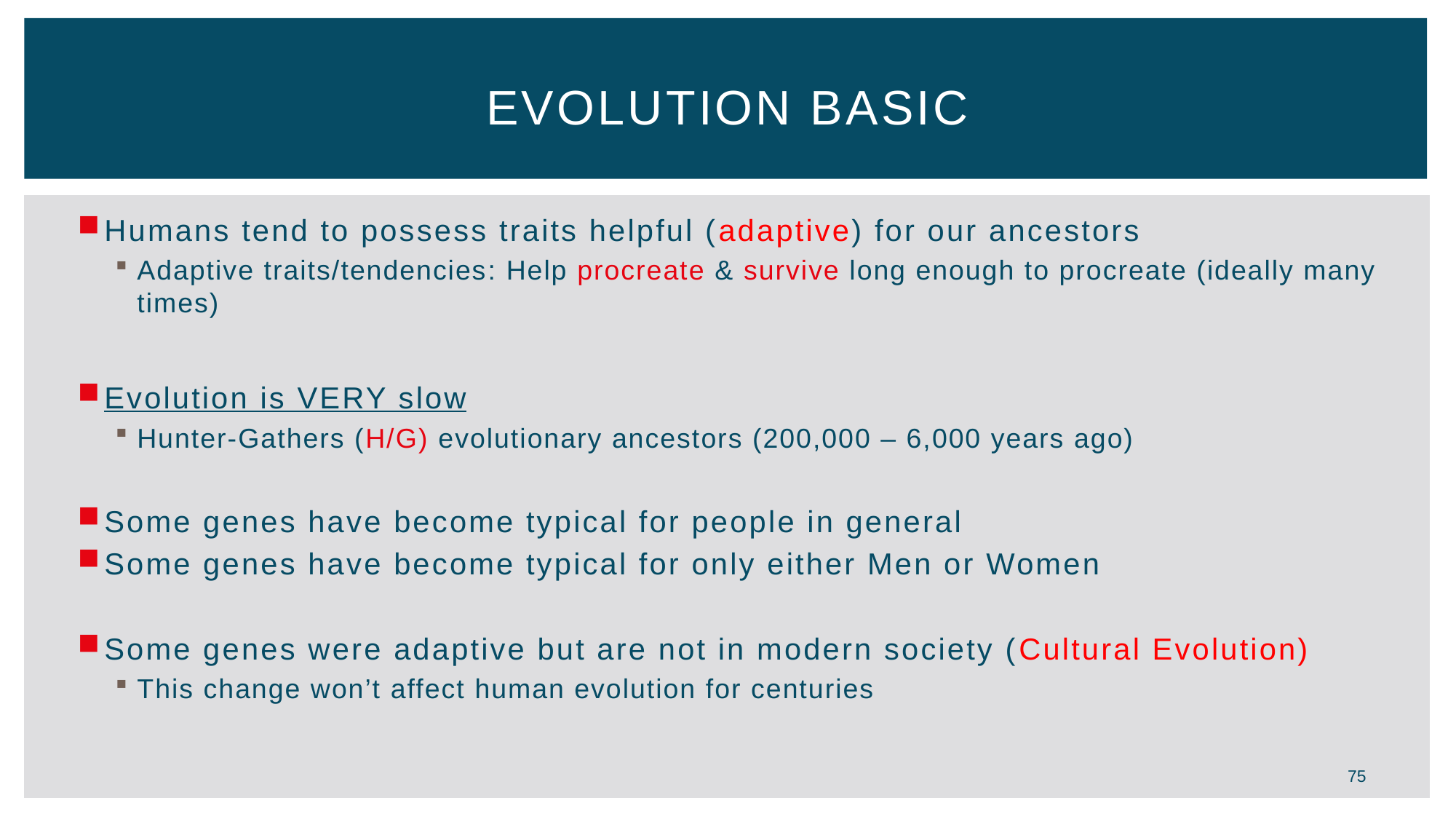

# Evolution Basic
Humans tend to possess traits helpful (adaptive) for our ancestors
Adaptive traits/tendencies: Help procreate & survive long enough to procreate (ideally many times)

Evolution is VERY slow
Hunter-Gathers (H/G) evolutionary ancestors (200,000 – 6,000 years ago)

Some genes have become typical for people in general
Some genes have become typical for only either Men or Women

Some genes were adaptive but are not in modern society (Cultural Evolution)
This change won’t affect human evolution for centuries

75